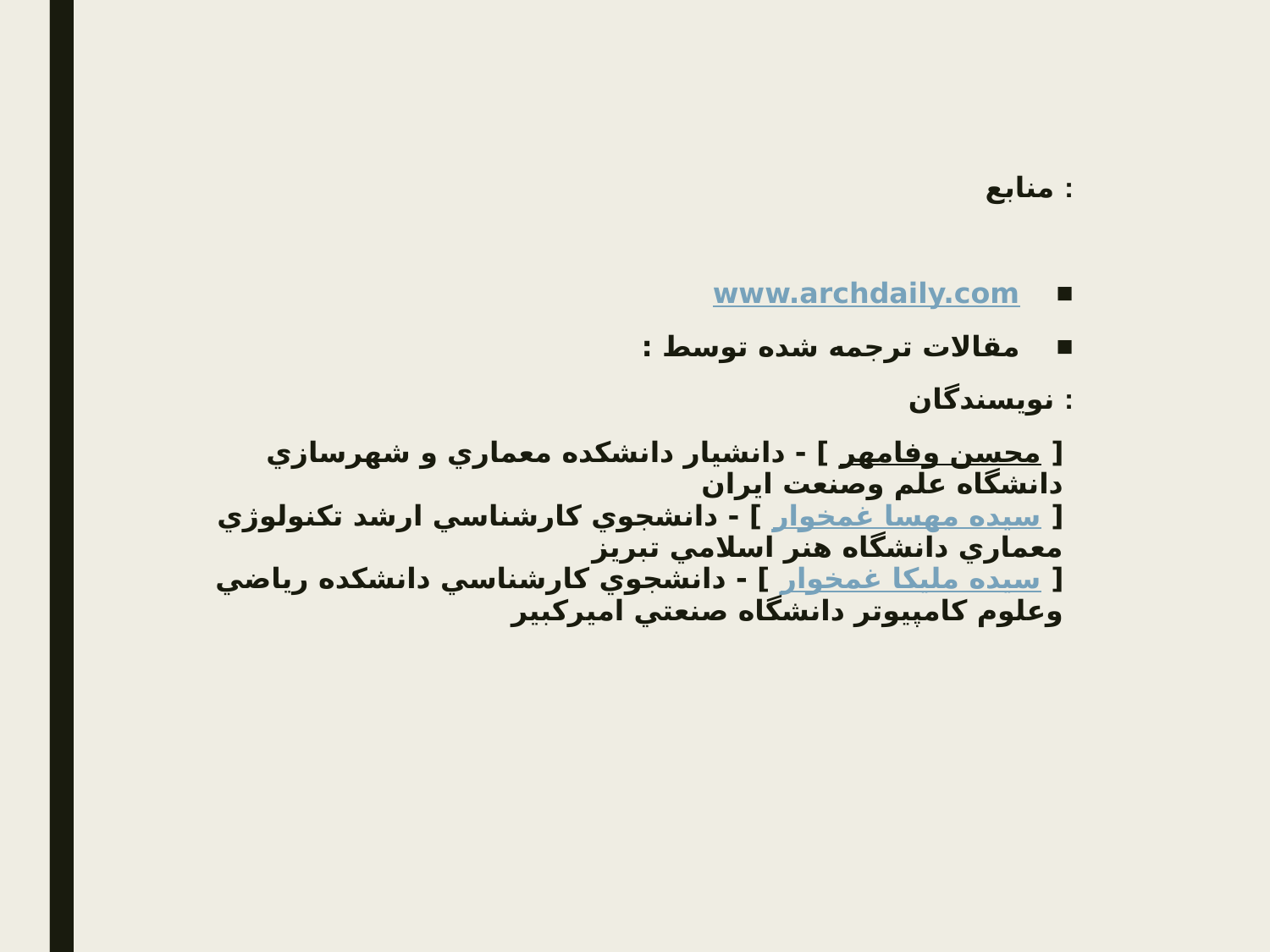

منابع :

www.archdaily.com
مقالات ترجمه شده توسط :
نويسند‌گان :
[ محسن وفامهر ] - دانشيار دانشكده معماري و شهرسازي دانشگاه علم وصنعت ايران
[ سيده مهسا غمخوار ] - دانشجوي كارشناسي ارشد تكنولوژي معماري دانشگاه هنر اسلامي تبريز
[ سيده مليكا غمخوار ] - دانشجوي كارشناسي دانشكده رياضي وعلوم كامپيوتر دانشگاه صنعتي اميركبير